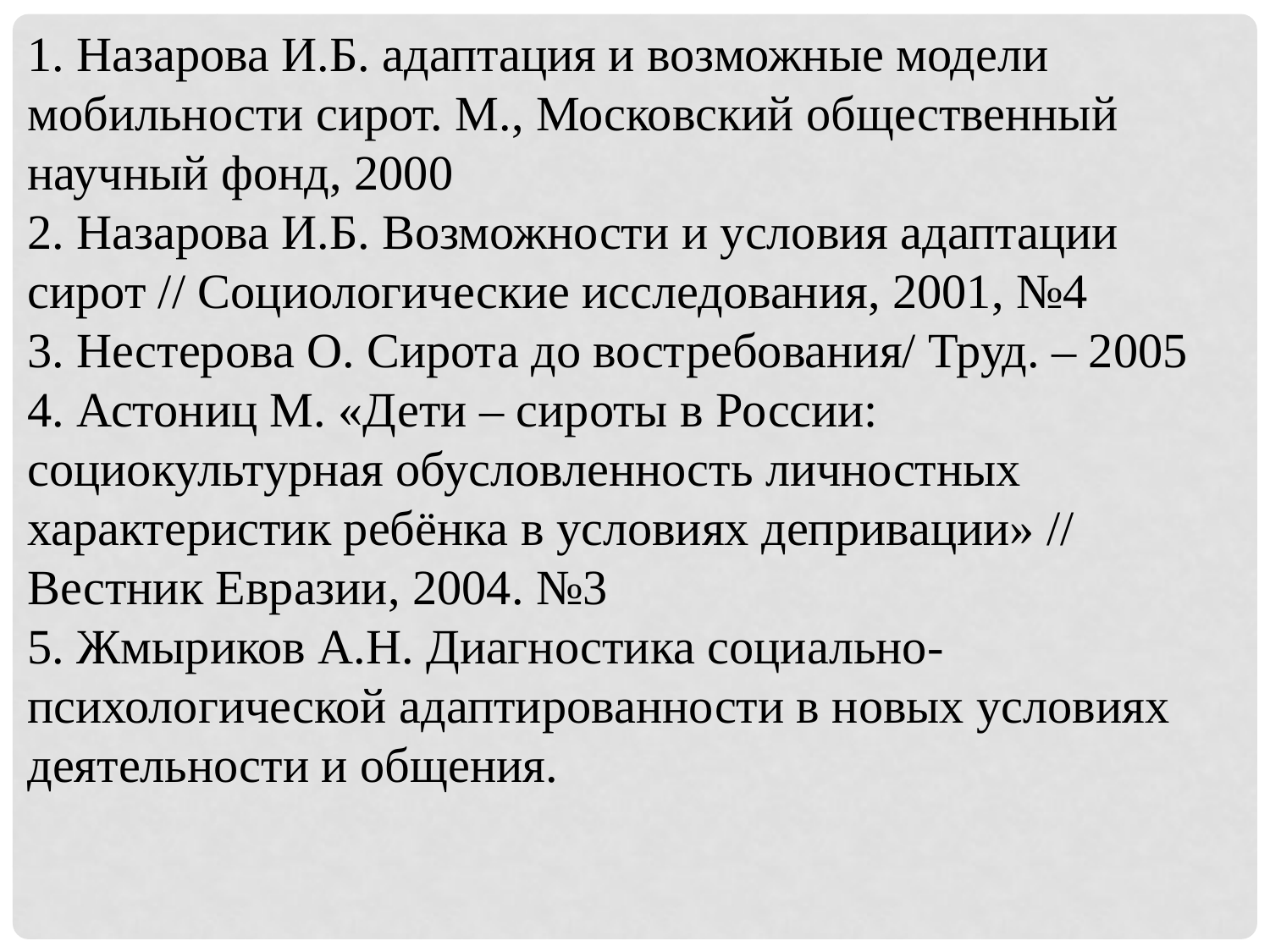

1. Назарова И.Б. адаптация и возможные модели мобильности сирот. М., Московский общественный научный фонд, 2000
2. Назарова И.Б. Возможности и условия адаптации сирот // Социологические исследования, 2001, №4
3. Нестерова О. Сирота до востребования/ Труд. – 2005
4. Астониц М. «Дети – сироты в России: социокультурная обусловленность личностных характеристик ребёнка в условиях депривации» // Вестник Евразии, 2004. №3
5. Жмыриков А.Н. Диагностика социально-психологической адаптированности в новых условиях деятельности и общения.